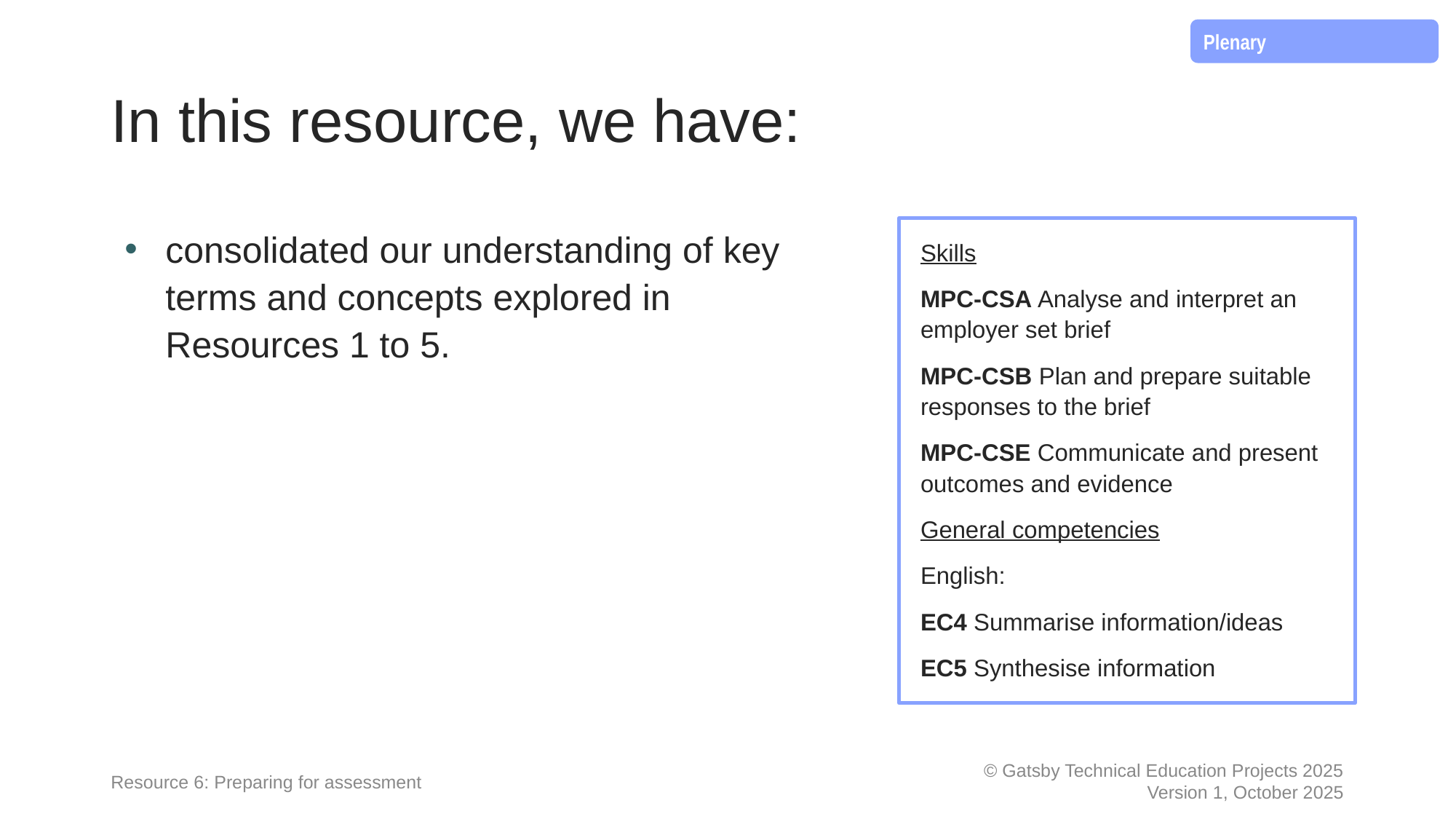

Plenary
# In this resource, we have:
consolidated our understanding of key terms and concepts explored in Resources 1 to 5.
Skills
MPC-CSA Analyse and interpret an employer set brief
MPC-CSB Plan and prepare suitable responses to the brief
MPC-CSE Communicate and present outcomes and evidence
General competencies
English:
EC4 Summarise information/ideas
EC5 Synthesise information
Resource 6: Preparing for assessment